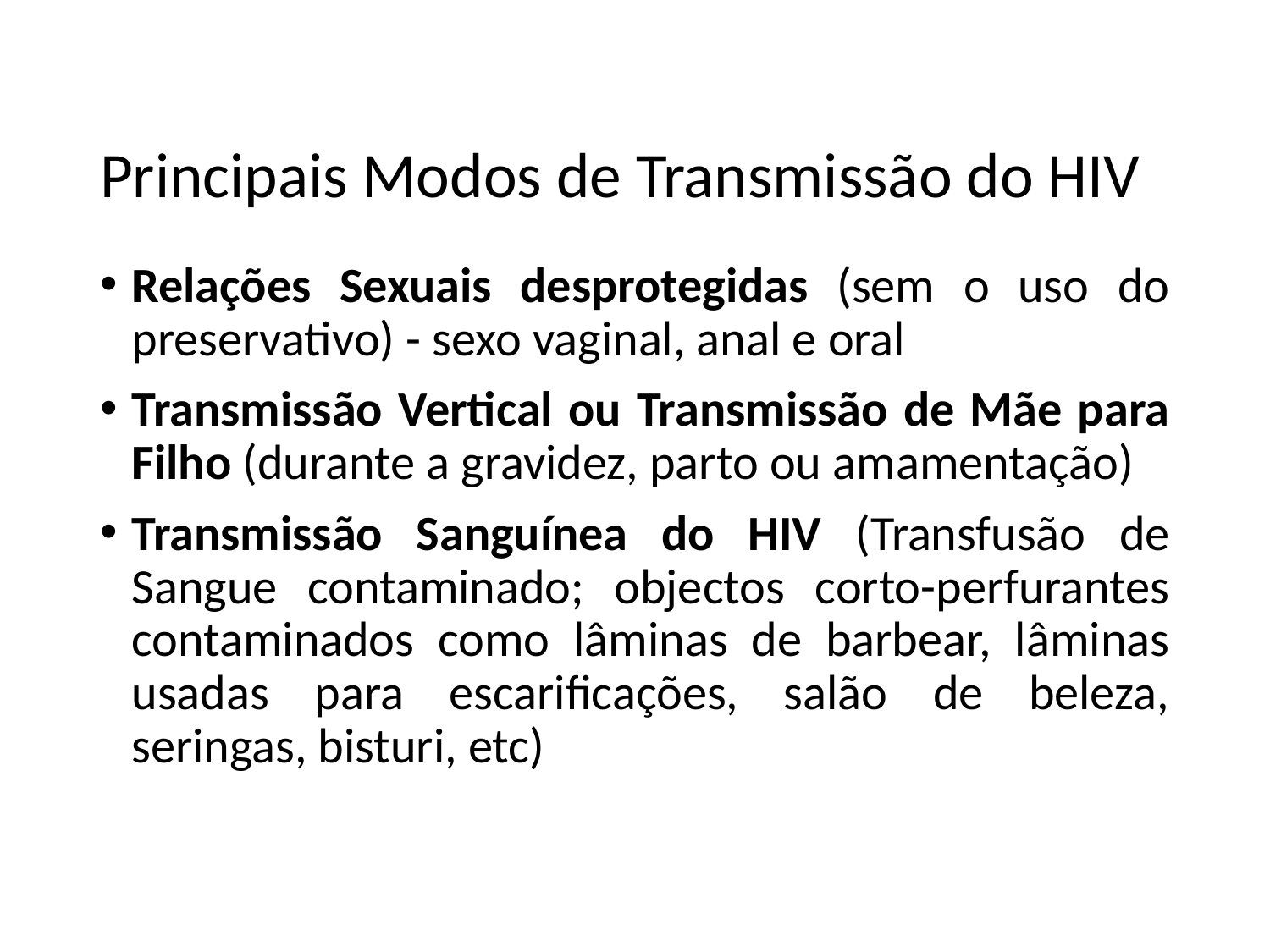

# Principais Modos de Transmissão do HIV
Relações Sexuais desprotegidas (sem o uso do preservativo) - sexo vaginal, anal e oral
Transmissão Vertical ou Transmissão de Mãe para Filho (durante a gravidez, parto ou amamentação)
Transmissão Sanguínea do HIV (Transfusão de Sangue contaminado; objectos corto-perfurantes contaminados como lâminas de barbear, lâminas usadas para escarificações, salão de beleza, seringas, bisturi, etc)